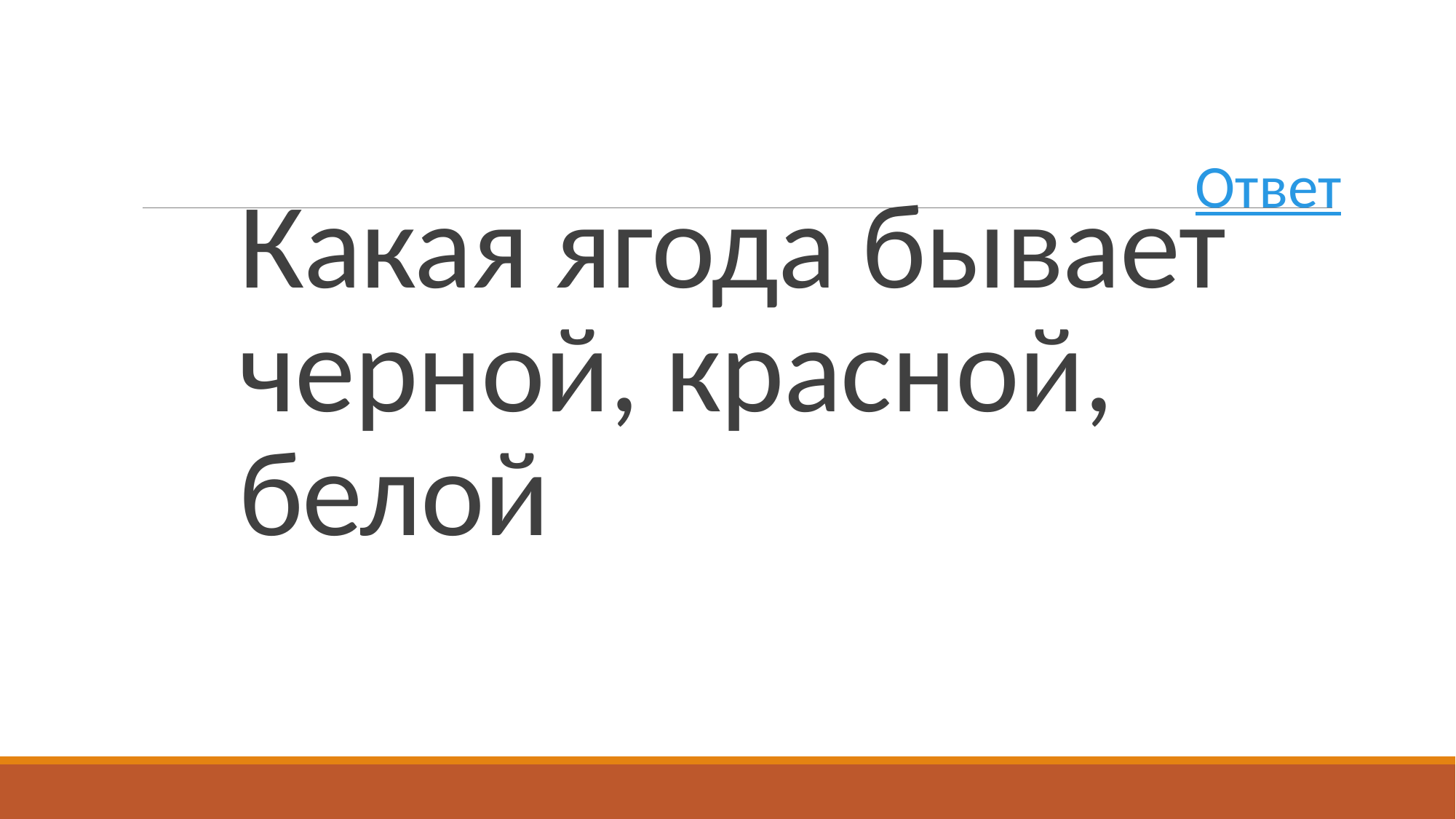

Ответ

# Какая ягода бывает черной, красной, белой